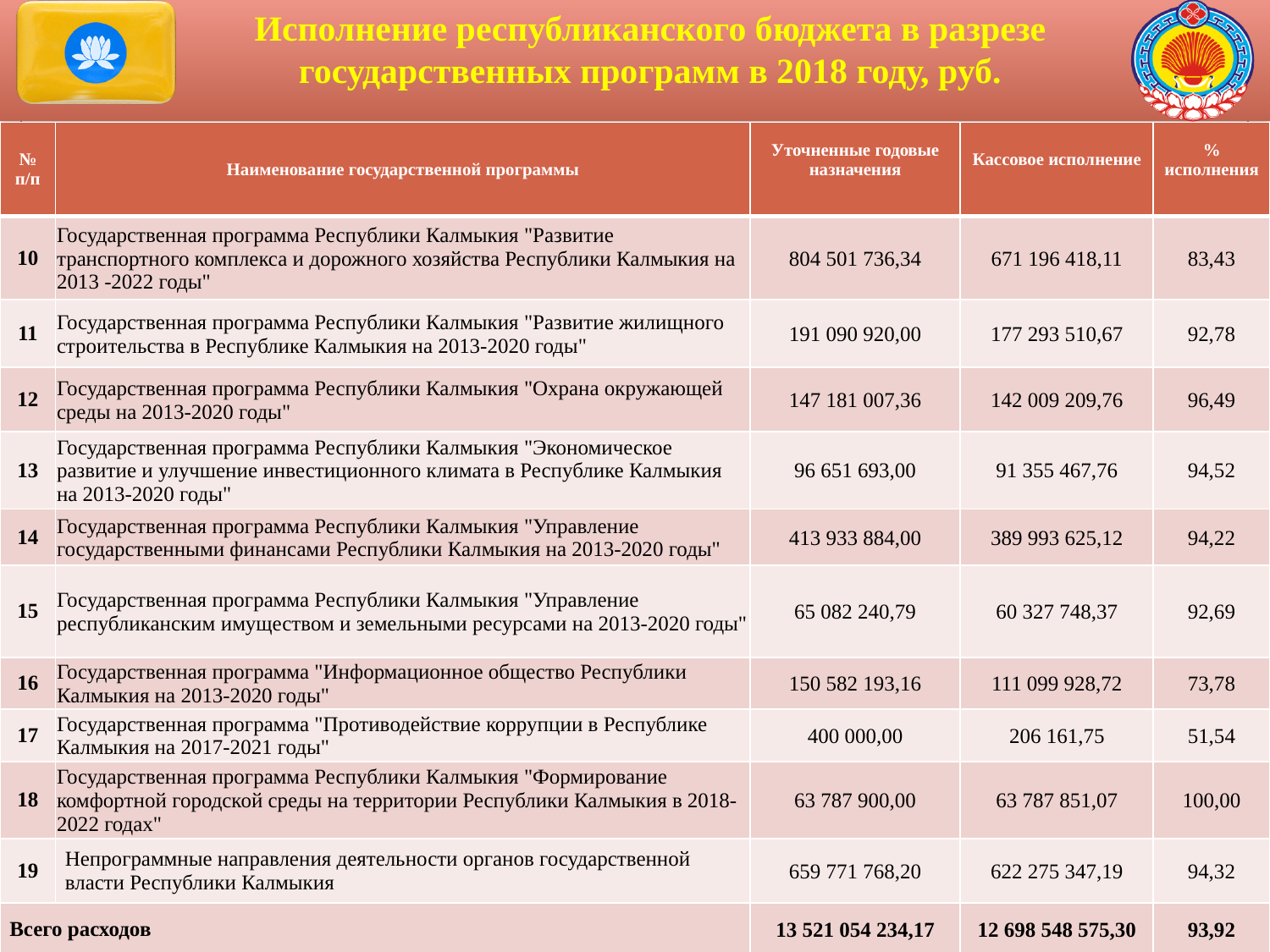

Исполнение республиканского бюджета в разрезе государственных программ в 2018 году, руб.

| № п/п | Наименование государственной программы | Уточненные годовые назначения | Кассовое исполнение | % исполнения |
| --- | --- | --- | --- | --- |
| 10 | Государственная программа Республики Калмыкия "Развитие транспортного комплекса и дорожного хозяйства Республики Калмыкия на 2013 -2022 годы" | 804 501 736,34 | 671 196 418,11 | 83,43 |
| 11 | Государственная программа Республики Калмыкия "Развитие жилищного строительства в Республике Калмыкия на 2013-2020 годы" | 191 090 920,00 | 177 293 510,67 | 92,78 |
| 12 | Государственная программа Республики Калмыкия "Охрана окружающей среды на 2013-2020 годы" | 147 181 007,36 | 142 009 209,76 | 96,49 |
| 13 | Государственная программа Республики Калмыкия "Экономическое развитие и улучшение инвестиционного климата в Республике Калмыкия на 2013-2020 годы" | 96 651 693,00 | 91 355 467,76 | 94,52 |
| 14 | Государственная программа Республики Калмыкия "Управление государственными финансами Республики Калмыкия на 2013-2020 годы" | 413 933 884,00 | 389 993 625,12 | 94,22 |
| 15 | Государственная программа Республики Калмыкия "Управление республиканским имуществом и земельными ресурсами на 2013-2020 годы" | 65 082 240,79 | 60 327 748,37 | 92,69 |
| 16 | Государственная программа "Информационное общество Республики Калмыкия на 2013-2020 годы" | 150 582 193,16 | 111 099 928,72 | 73,78 |
| 17 | Государственная программа "Противодействие коррупции в Республике Калмыкия на 2017-2021 годы" | 400 000,00 | 206 161,75 | 51,54 |
| 18 | Государственная программа Республики Калмыкия "Формирование комфортной городской среды на территории Республики Калмыкия в 2018-2022 годах" | 63 787 900,00 | 63 787 851,07 | 100,00 |
| 19 | Непрограммные направления деятельности органов государственной власти Республики Калмыкия | 659 771 768,20 | 622 275 347,19 | 94,32 |
| Всего расходов |  | 13 521 054 234,17 | 12 698 548 575,30 | 93,92 |